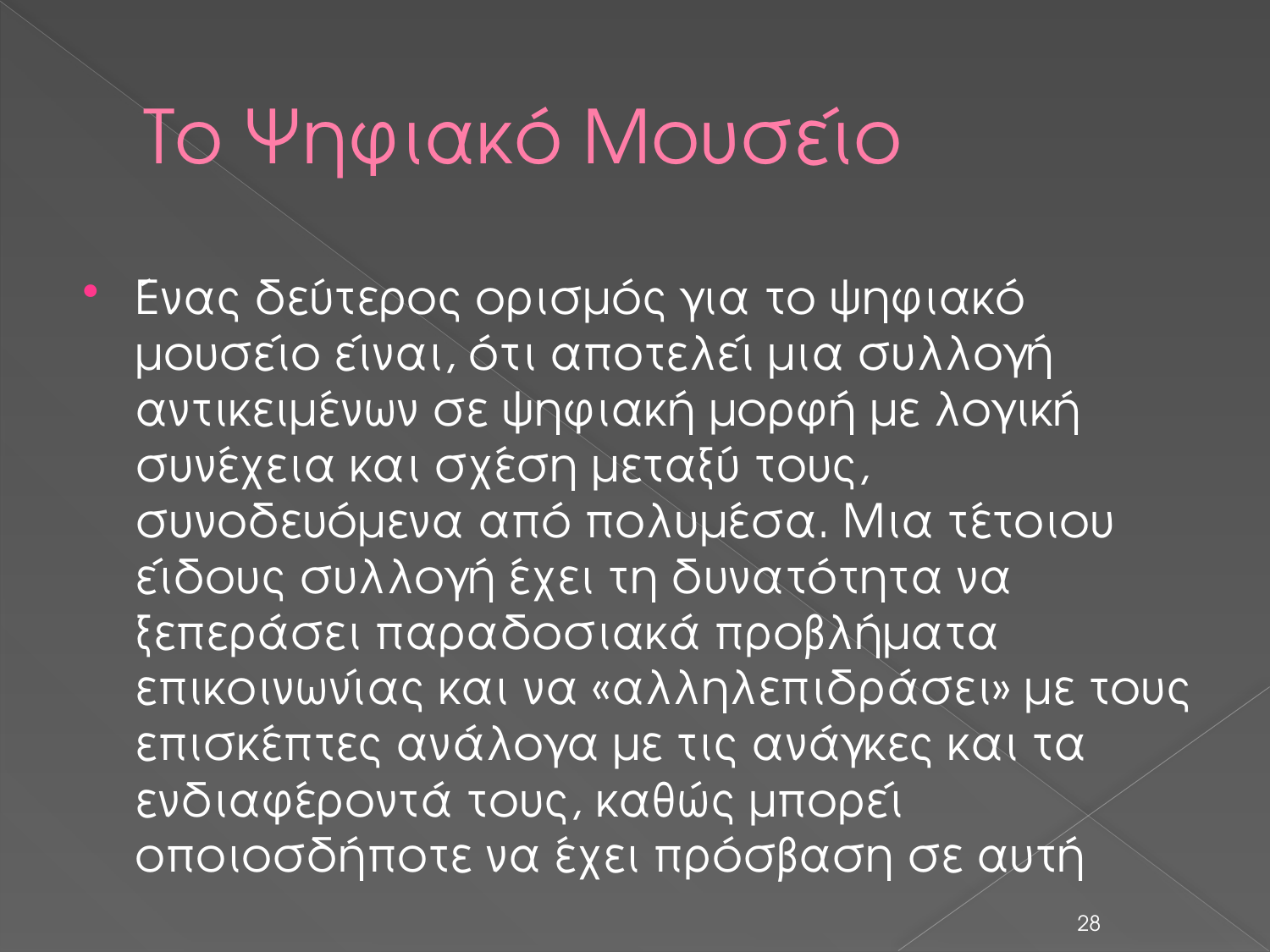

# Το Ψηφιακό Μουσείο
Ένας δεύτερος ορισμός για το ψηφιακό μουσείο είναι, ότι αποτελεί μια συλλογή αντικειμένων σε ψηφιακή μορφή με λογική συνέχεια και σχέση μεταξύ τους, συνοδευόμενα από πολυμέσα. Μια τέτοιου είδους συλλογή έχει τη δυνατότητα να ξεπεράσει παραδοσιακά προβλήματα επικοινωνίας και να «αλληλεπιδράσει» με τους επισκέπτες ανάλογα με τις ανάγκες και τα ενδιαφέροντά τους, καθώς μπορεί οποιοσδήποτε να έχει πρόσβαση σε αυτή
28